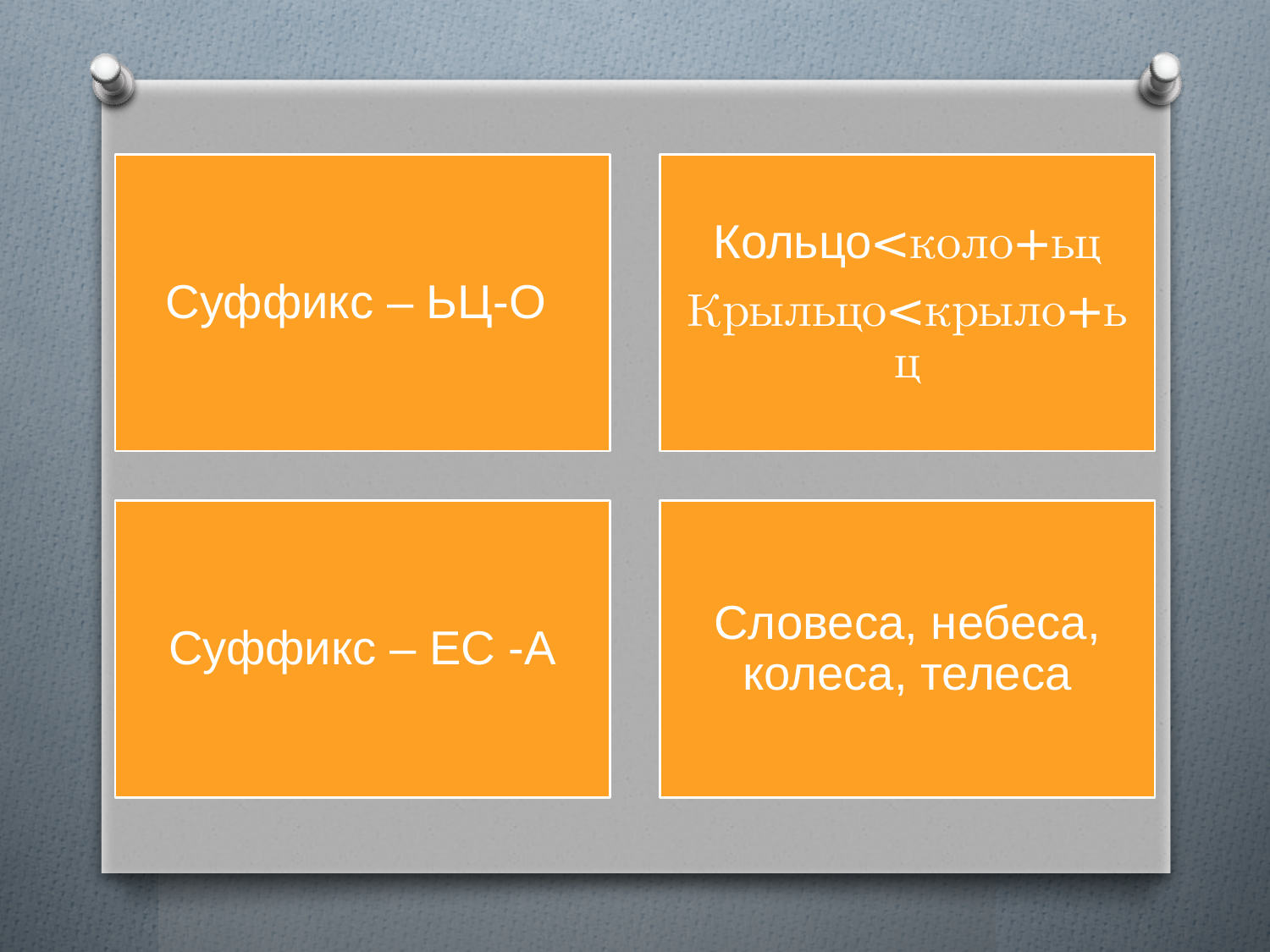

Суффикс – ЬЦ-О
Кольцо<коло+ьц
Крыльцо<крыло+ьц
Суффикс – ЕС -А
Словеса, небеса, колеса, телеса